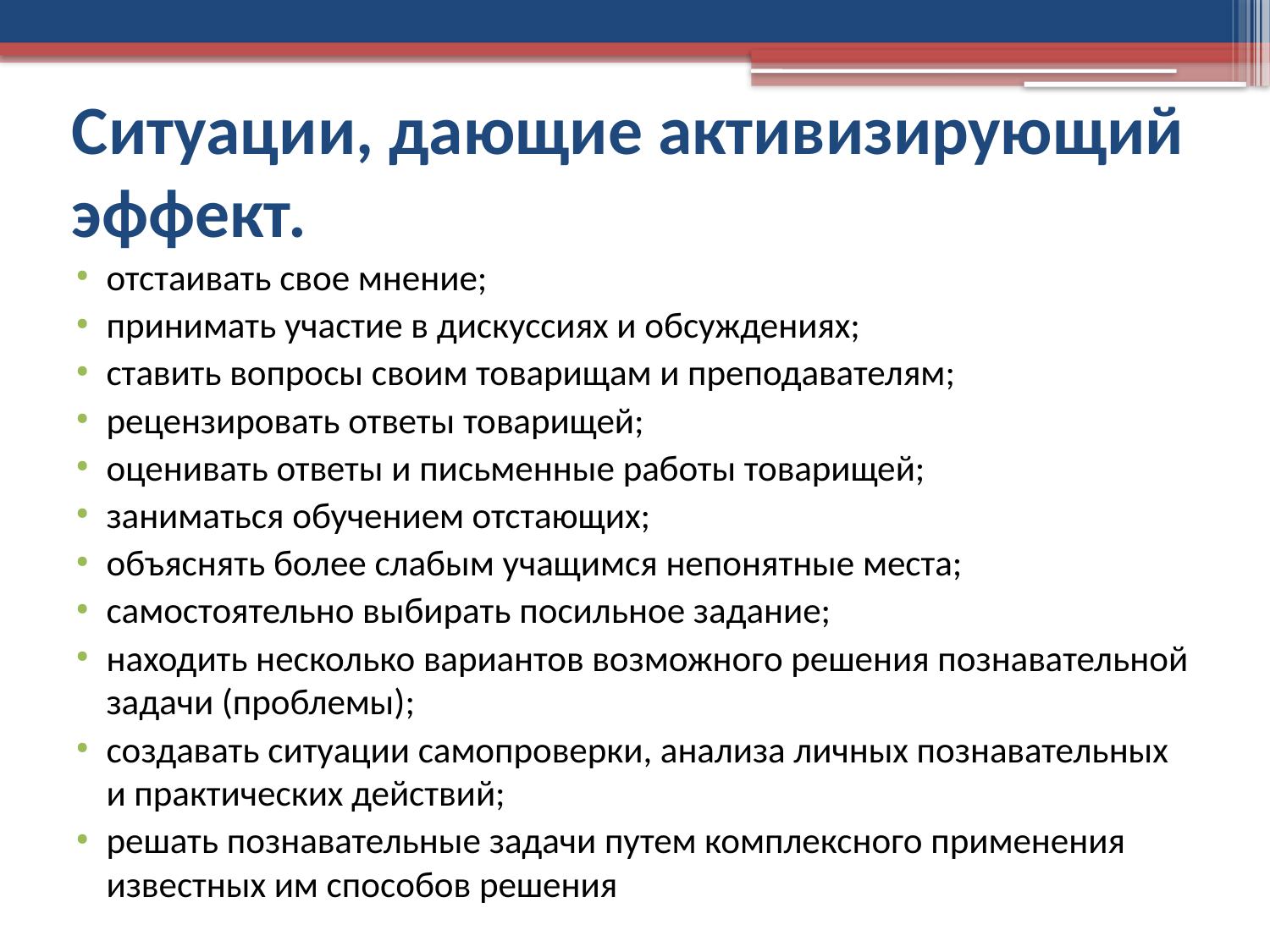

# Ситуации, дающие активизирующий эффект.
отстаивать свое мнение;
принимать участие в дискуссиях и обсуждениях;
ставить вопросы своим товарищам и преподавателям;
рецензировать ответы товарищей;
оценивать ответы и письменные работы товарищей;
заниматься обучением отстающих;
объяснять более слабым учащимся непонятные места;
самостоятельно выбирать посильное задание;
находить несколько вариантов возможного решения познавательной задачи (проблемы);
создавать ситуации самопроверки, анализа личных познавательных и практических действий;
решать познавательные задачи путем комплексного применения  известных им способов решения